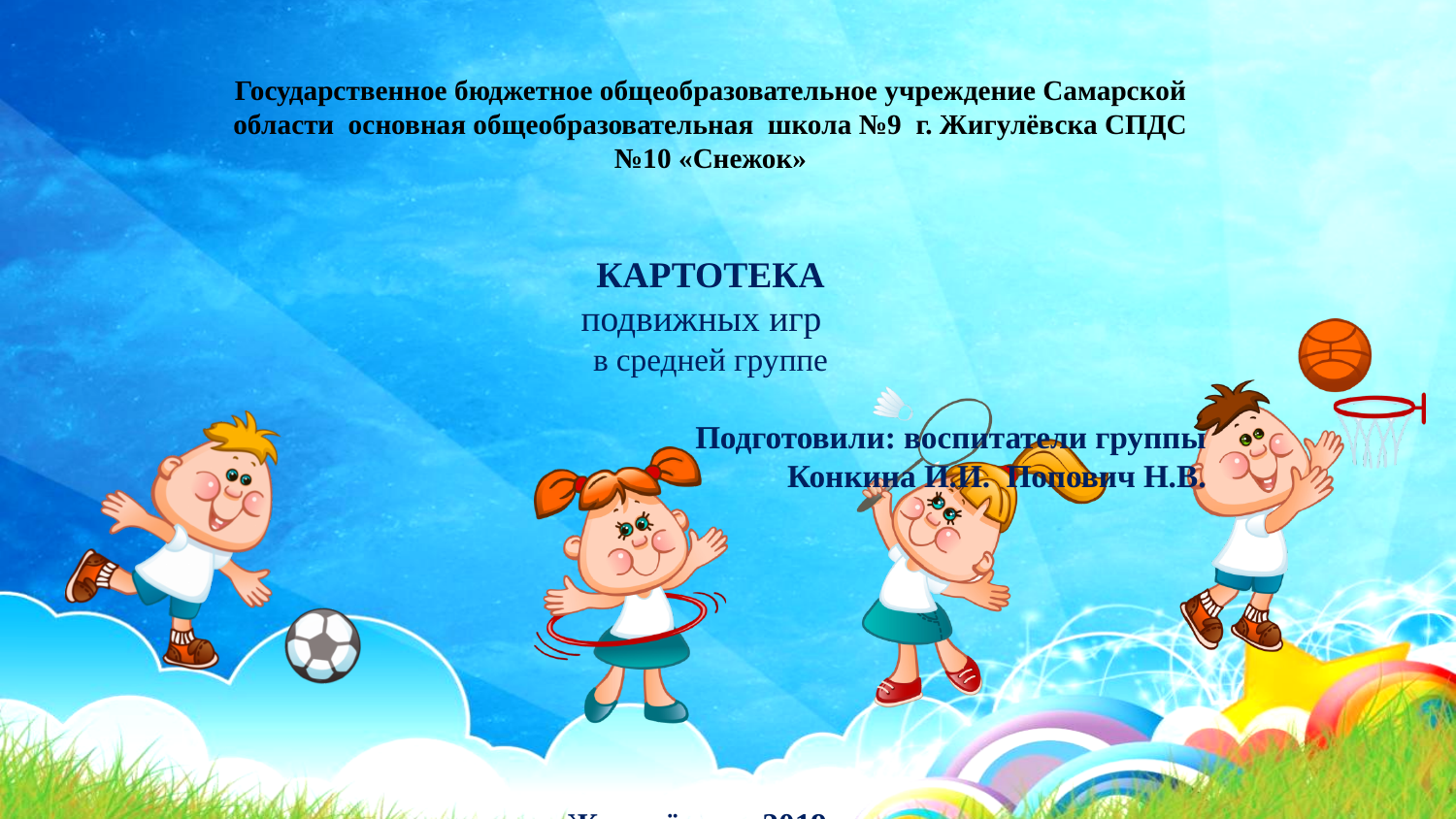

Государственное бюджетное общеобразовательное учреждение Самарской области  основная общеобразовательная  школа №9  г. Жигулёвска СПДС №10 «Снежок»

КАРТОТЕКА
подвижных игр
в средней группе

Подготовили: воспитатели группы
  Конкина И.И.  Попович Н.В.

Жигулёвск – 2019 г.